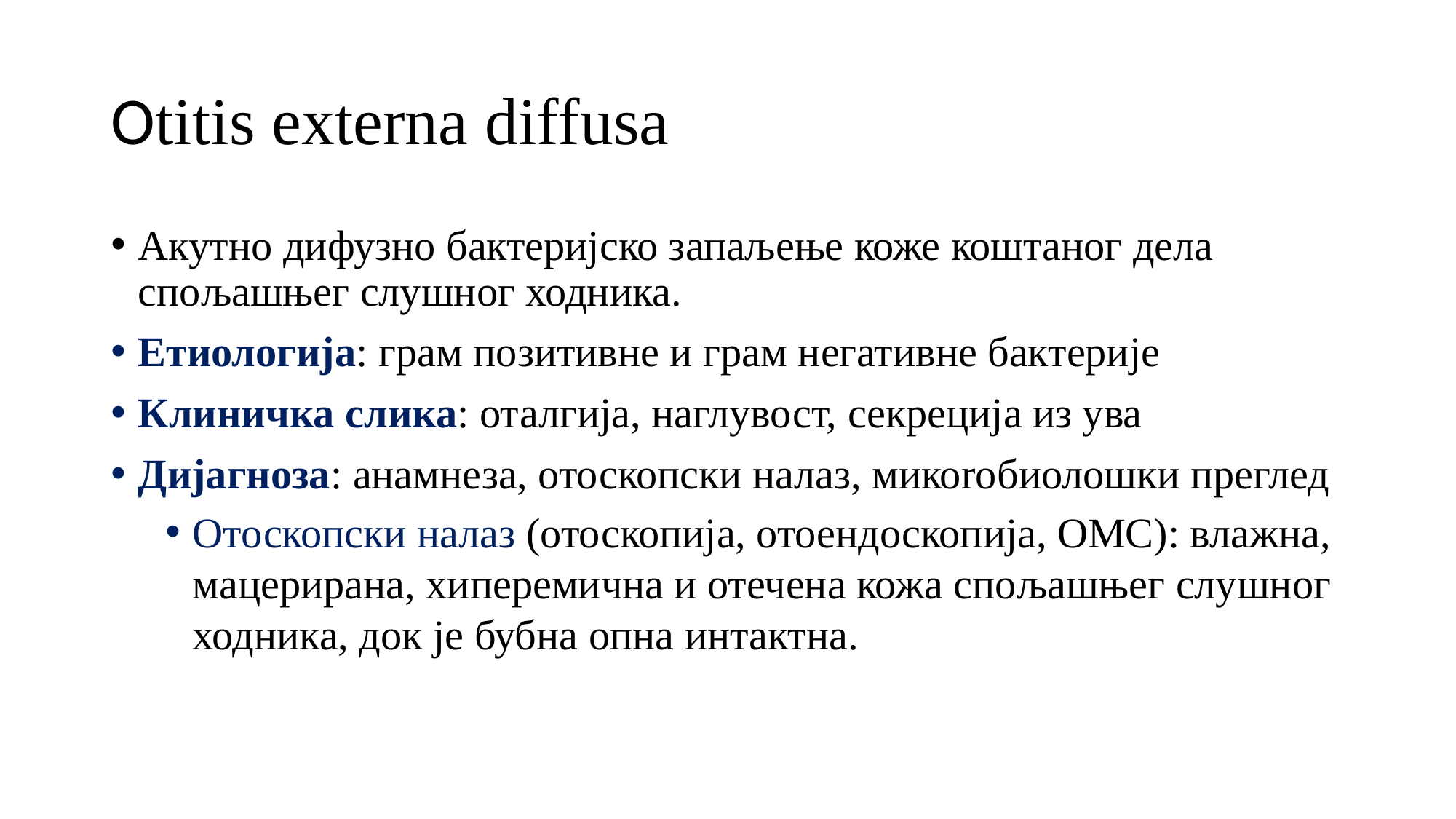

# Otitis externa diffusa
Акутно дифузно бактеријско запаљење коже коштаног дела спољашњег слушног ходника.
Етиологија: грам позитивне и грам негативне бактерије
Клиничка слика: оталгиjа, наглувост, секреција из ува
Дијагноза: анамнеза, отоскопски налаз, микоroбиолошки преглед
Отоскопски налаз (отоскопија, отоендоскопија, ОМС): влажна, мацерирана, хиперемична и отечена кожа спољашњег слушног ходника, док је бубна опна интактна.